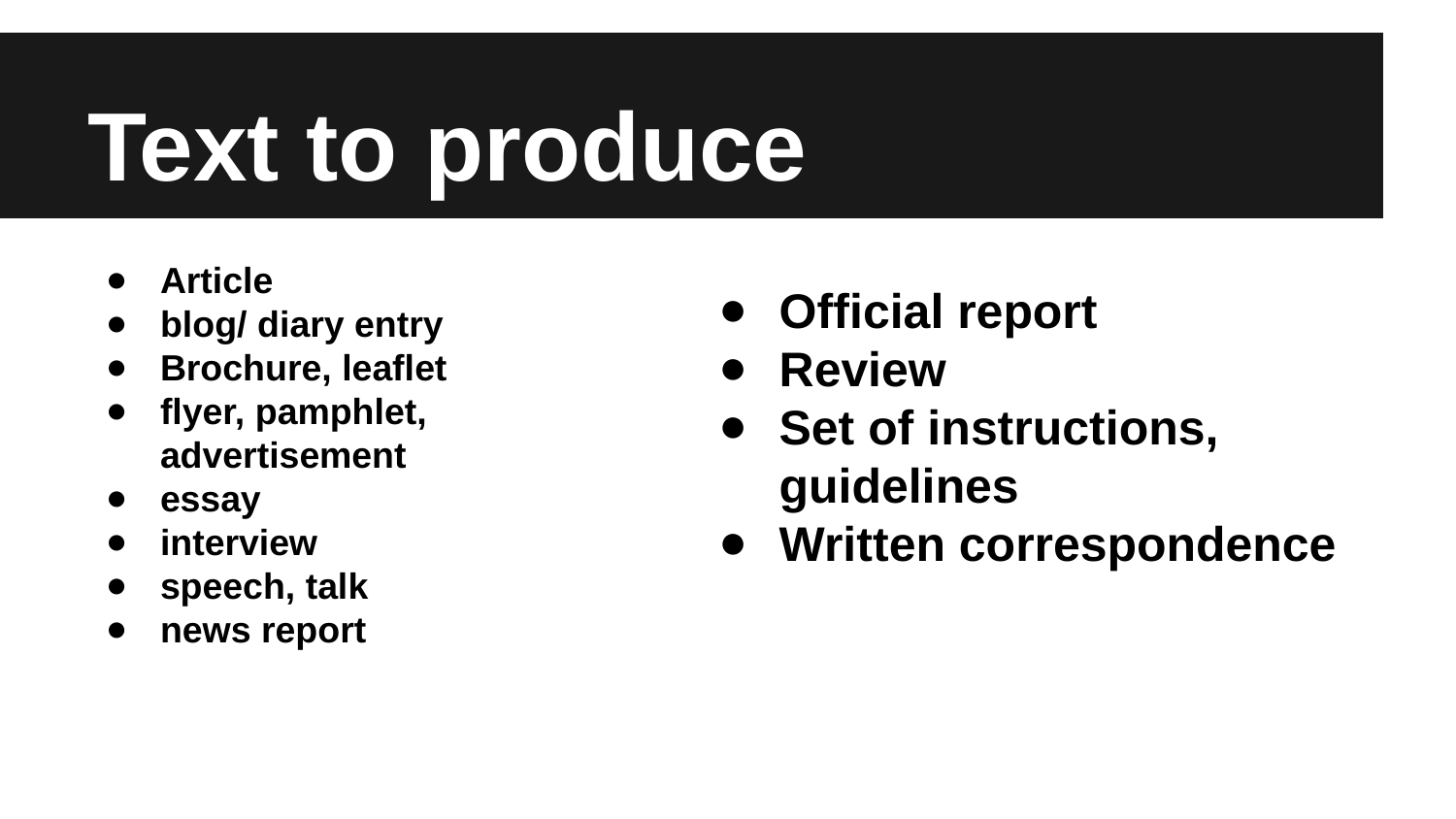

# Text to produce

Article
blog/ diary entry
Brochure, leaflet
flyer, pamphlet, advertisement
essay
interview
speech, talk
news report
Official report
Review
Set of instructions, guidelines
Written correspondence